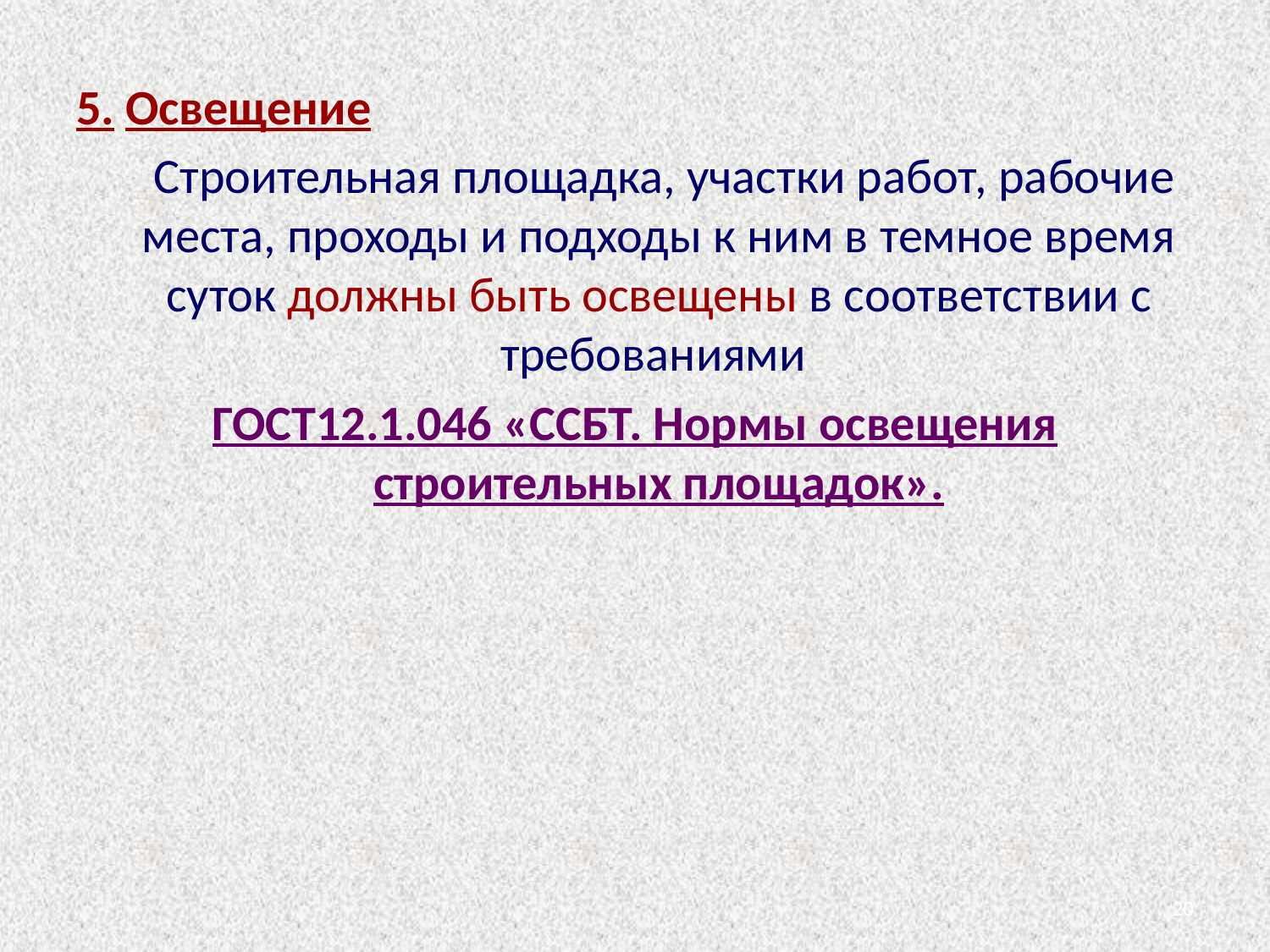

5. Освещение
	 Строительная площадка, участки работ, рабочие места, проходы и подходы к ним в темное время суток должны быть освещены в соответствии с требованиями
ГОСТ12.1.046 «ССБТ. Нормы освещения строительных площадок».

20